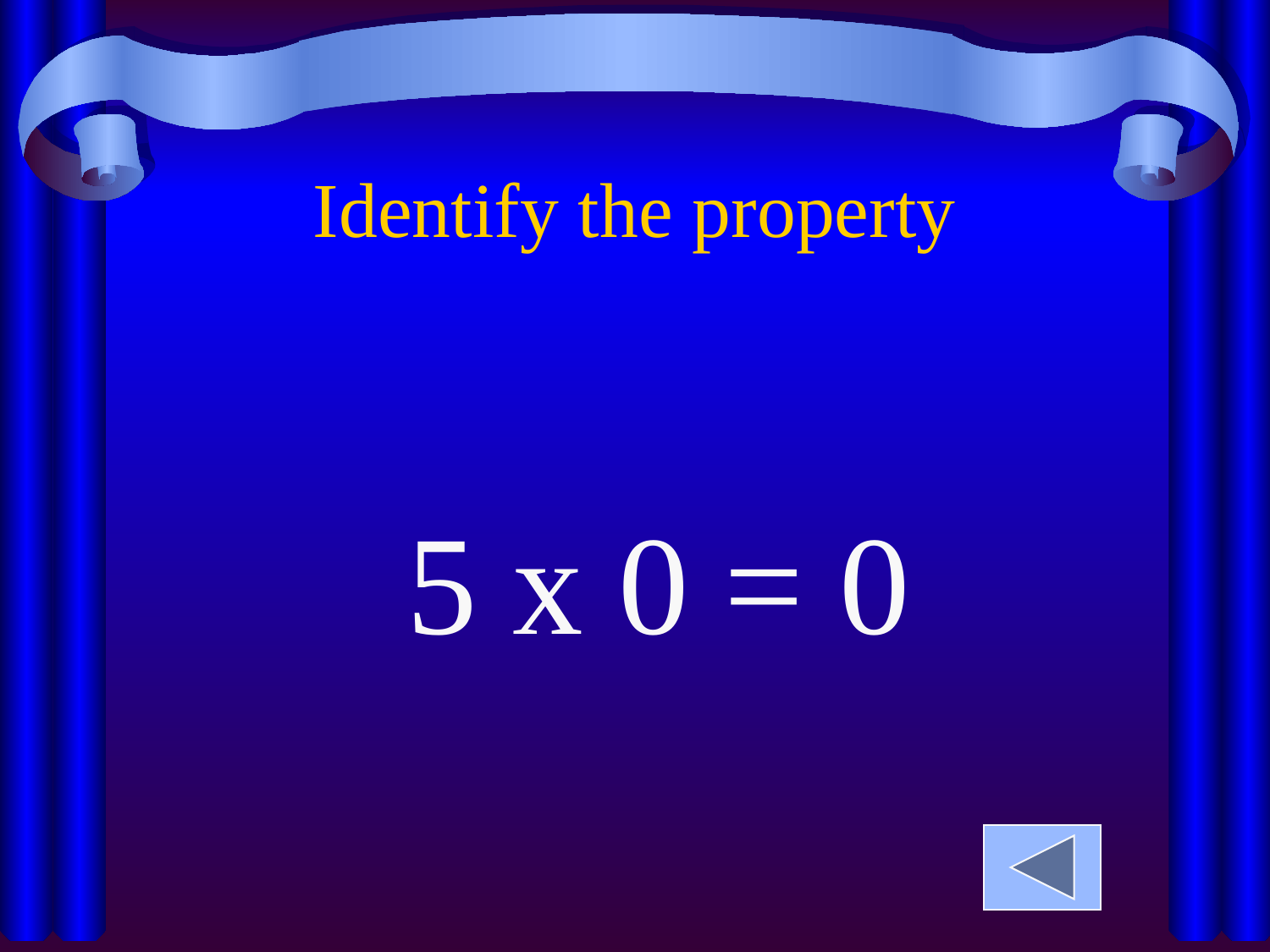

Identify the property
5 x 0 = 0